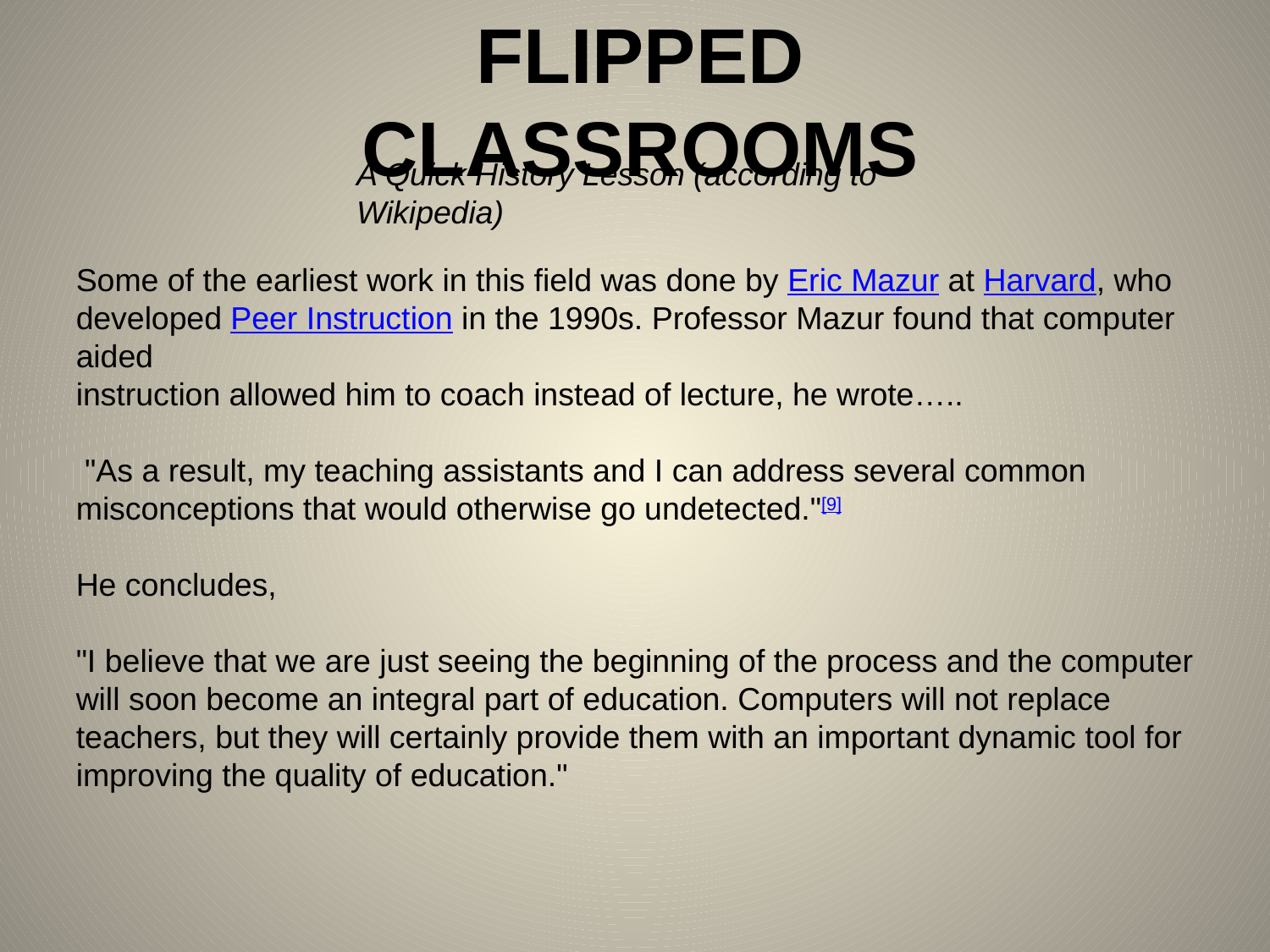

# Flipped Classrooms
A Quick History Lesson (according to Wikipedia)
Some of the earliest work in this field was done by Eric Mazur at Harvard, who
developed Peer Instruction in the 1990s. Professor Mazur found that computer aided
instruction allowed him to coach instead of lecture, he wrote…..

 "As a result, my teaching assistants and I can address several common misconceptions that would otherwise go undetected."[9]

He concludes,

"I believe that we are just seeing the beginning of the process and the computer will soon become an integral part of education. Computers will not replace teachers, but they will certainly provide them with an important dynamic tool for improving the quality of education."